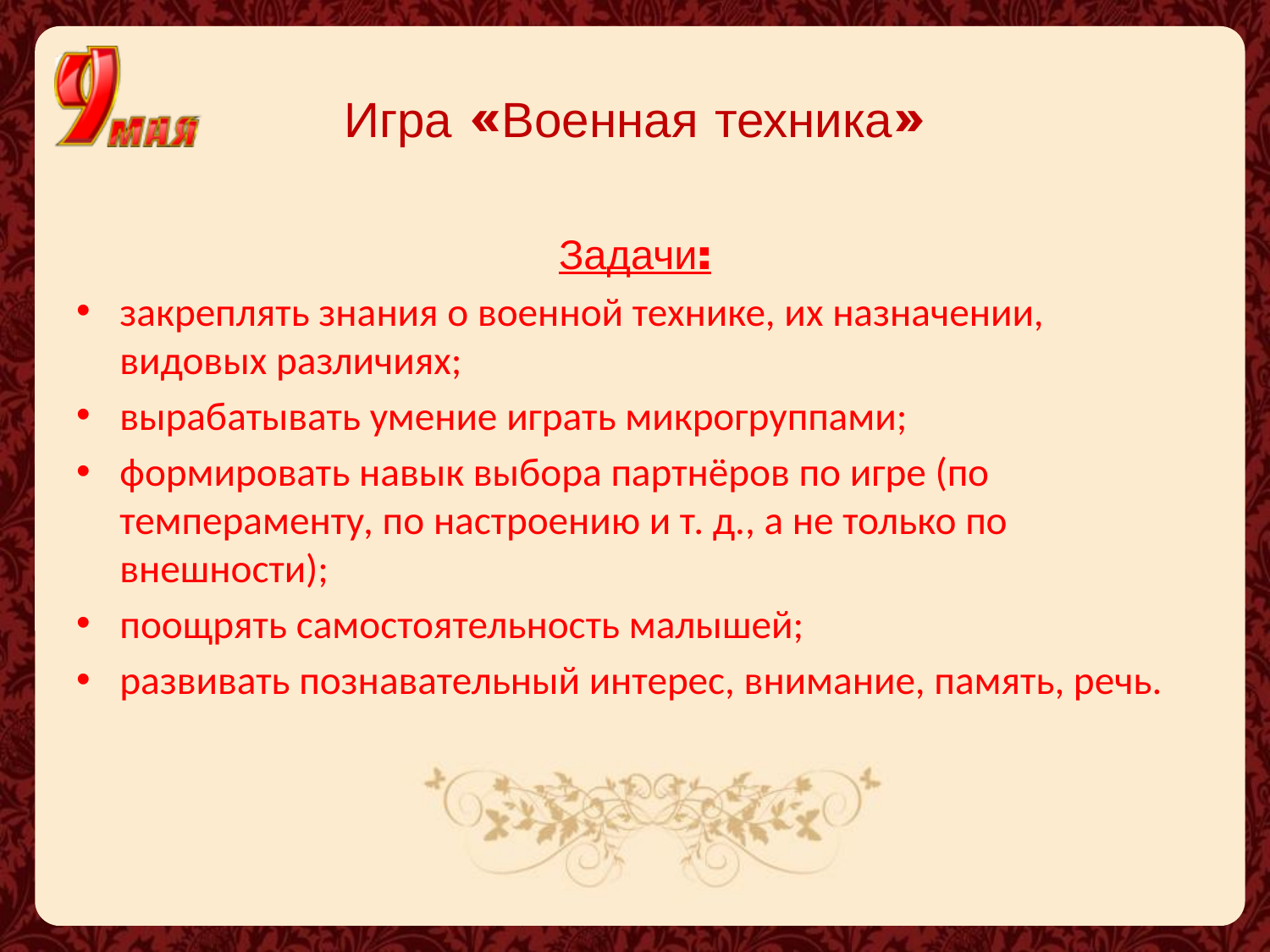

# Игра «Военная техника»
Задачи:
закреплять знания о военной технике, их назначении, видовых различиях;
вырабатывать умение играть микрогруппами;
формировать навык выбора партнёров по игре (по темпераменту, по настроению и т. д., а не только по внешности);
поощрять самостоятельность малышей;
развивать познавательный интерес, внимание, память, речь.